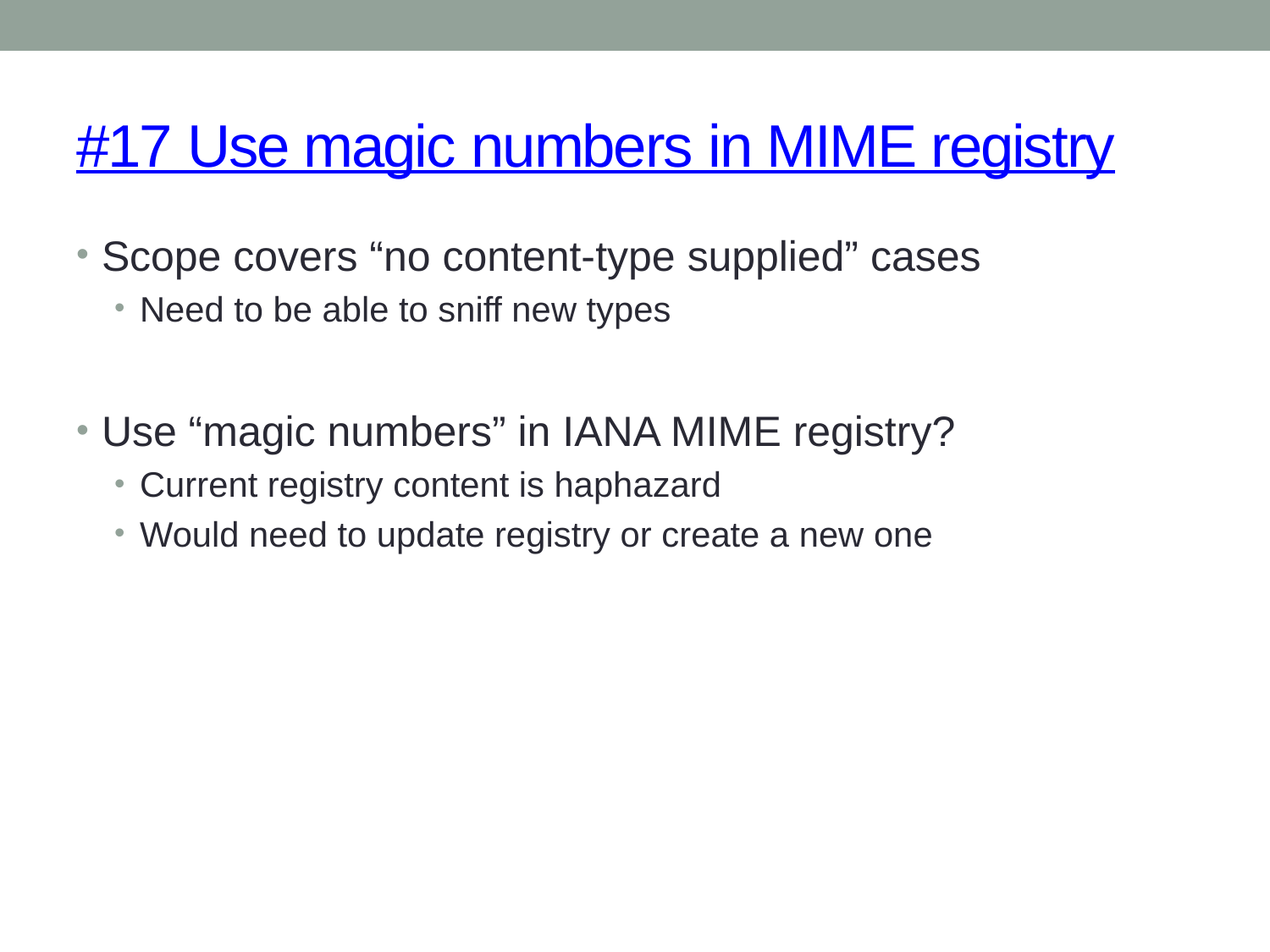

# #17 Use magic numbers in MIME registry
Scope covers “no content-type supplied” cases
Need to be able to sniff new types

Use “magic numbers” in IANA MIME registry?
Current registry content is haphazard
Would need to update registry or create a new one